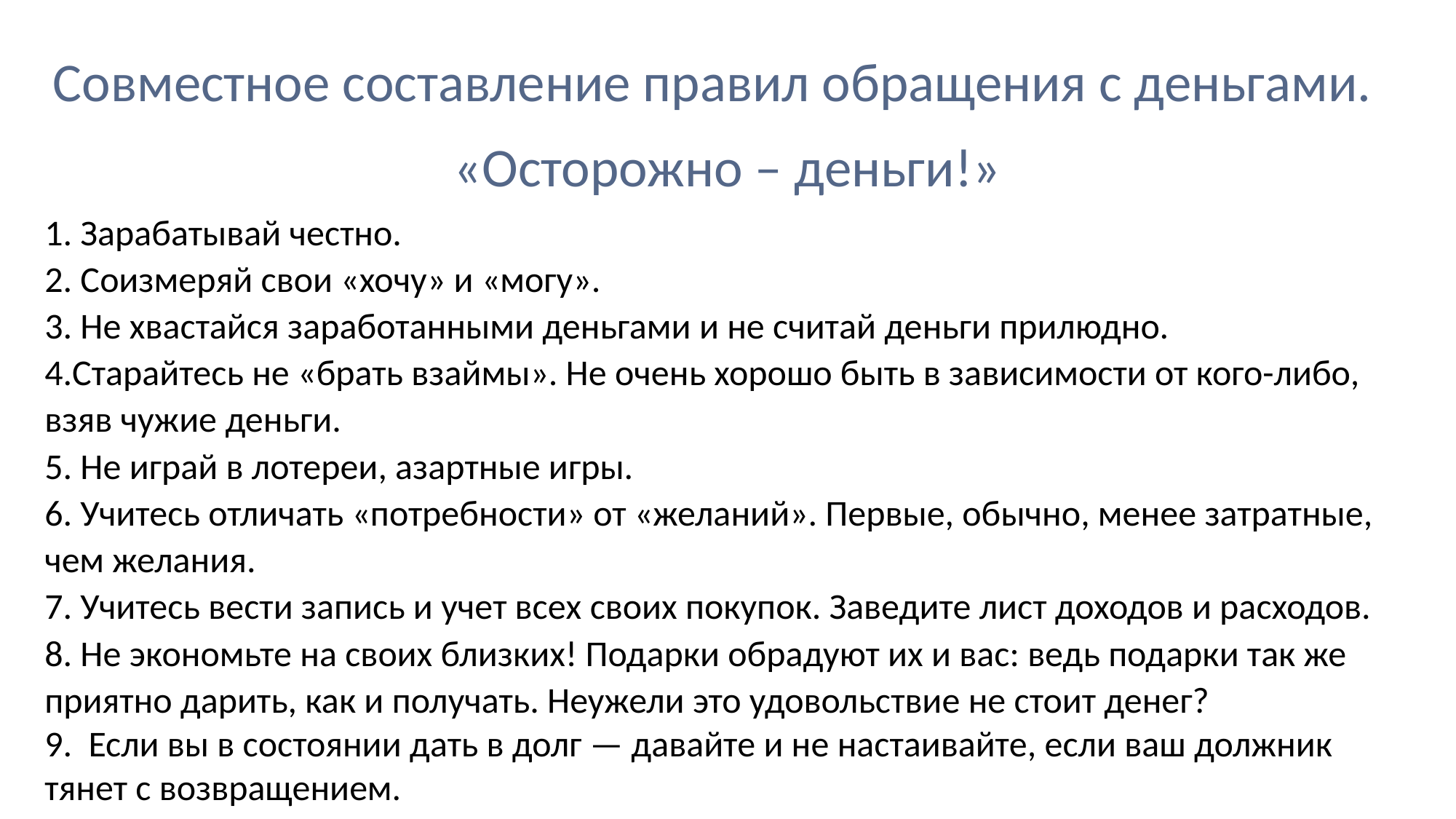

Совместное составление правил обращения с деньгами.
«Осторожно – деньги!»
1. Зарабатывай честно.
2. Соизмеряй свои «хочу» и «могу».
3. Не хвастайся заработанными деньгами и не считай деньги прилюдно.
4.Старайтесь не «брать взаймы». Не очень хорошо быть в зависимости от кого-либо, взяв чужие деньги.
5. Не играй в лотереи, азартные игры.
6. Учитесь отличать «потребности» от «желаний». Первые, обычно, менее затратные, чем желания.
7. Учитесь вести запись и учет всех своих покупок. Заведите лист доходов и расходов.
8. Не экономьте на своих близких! Подарки обрадуют их и вас: ведь подарки так же приятно дарить, как и получать. Неужели это удовольствие не стоит денег?
9.  Если вы в состоянии дать в долг — давайте и не настаивайте, если ваш должник тянет с возвращением.